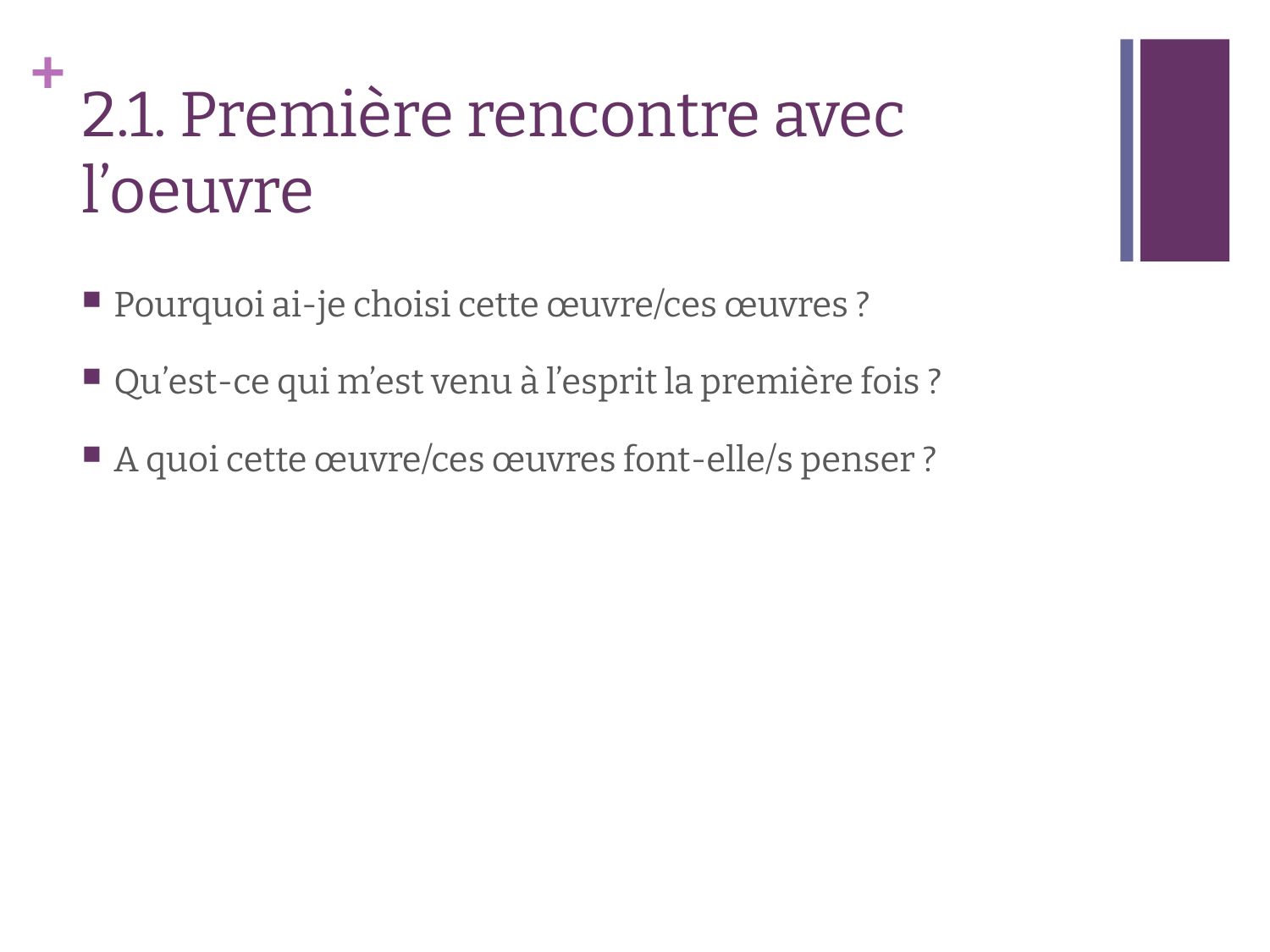

# 2.1. Première rencontre avec l’oeuvre
Pourquoi ai-je choisi cette œuvre/ces œuvres ?
Qu’est-ce qui m’est venu à l’esprit la première fois ?
A quoi cette œuvre/ces œuvres font-elle/s penser ?